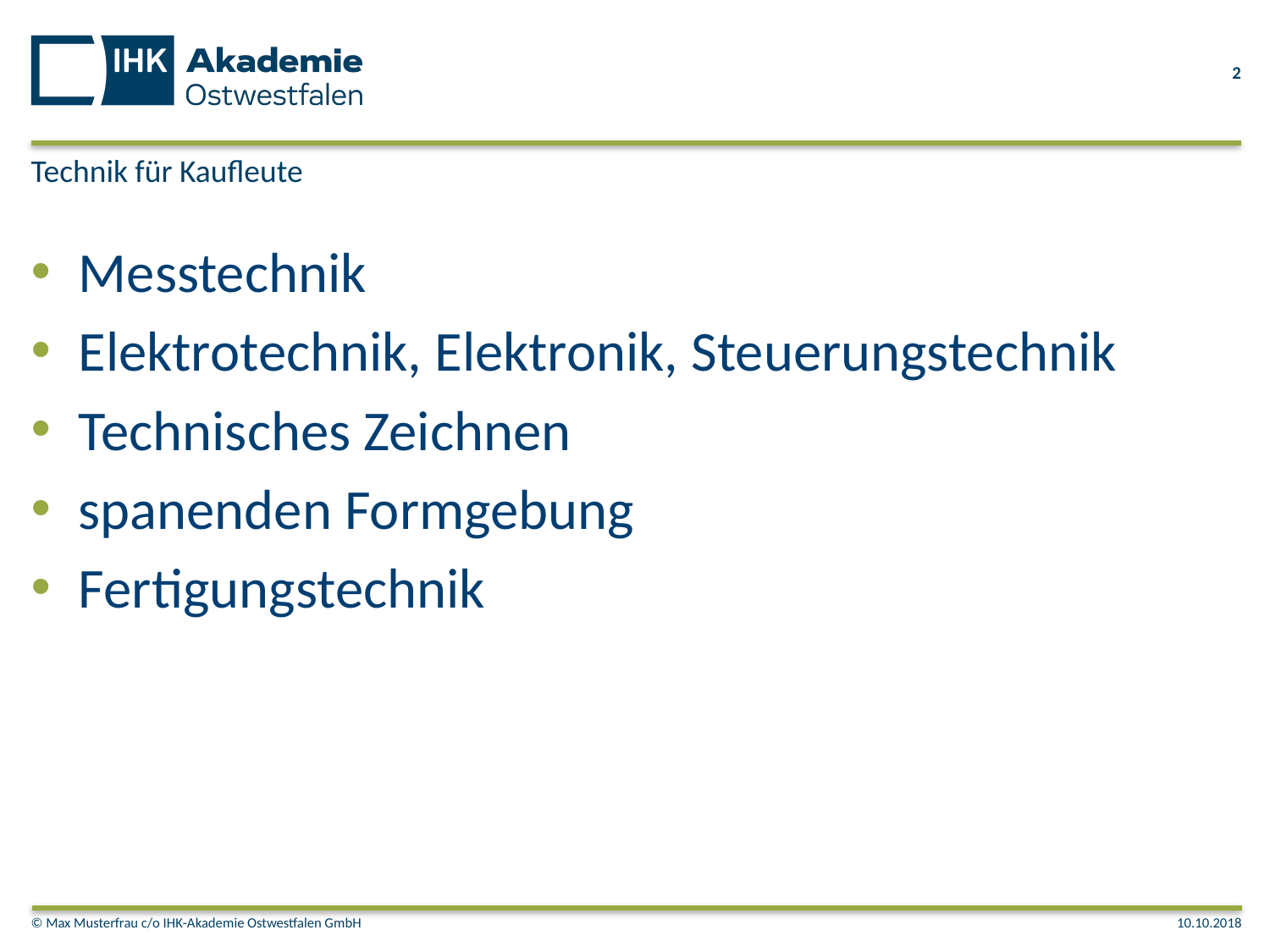

2
# Technik für Kaufleute
Messtechnik
Elektrotechnik, Elektronik, Steuerungstechnik
Technisches Zeichnen
spanenden Formgebung
Fertigungstechnik
© Max Musterfrau c/o IHK-Akademie Ostwestfalen GmbH
10.10.2018